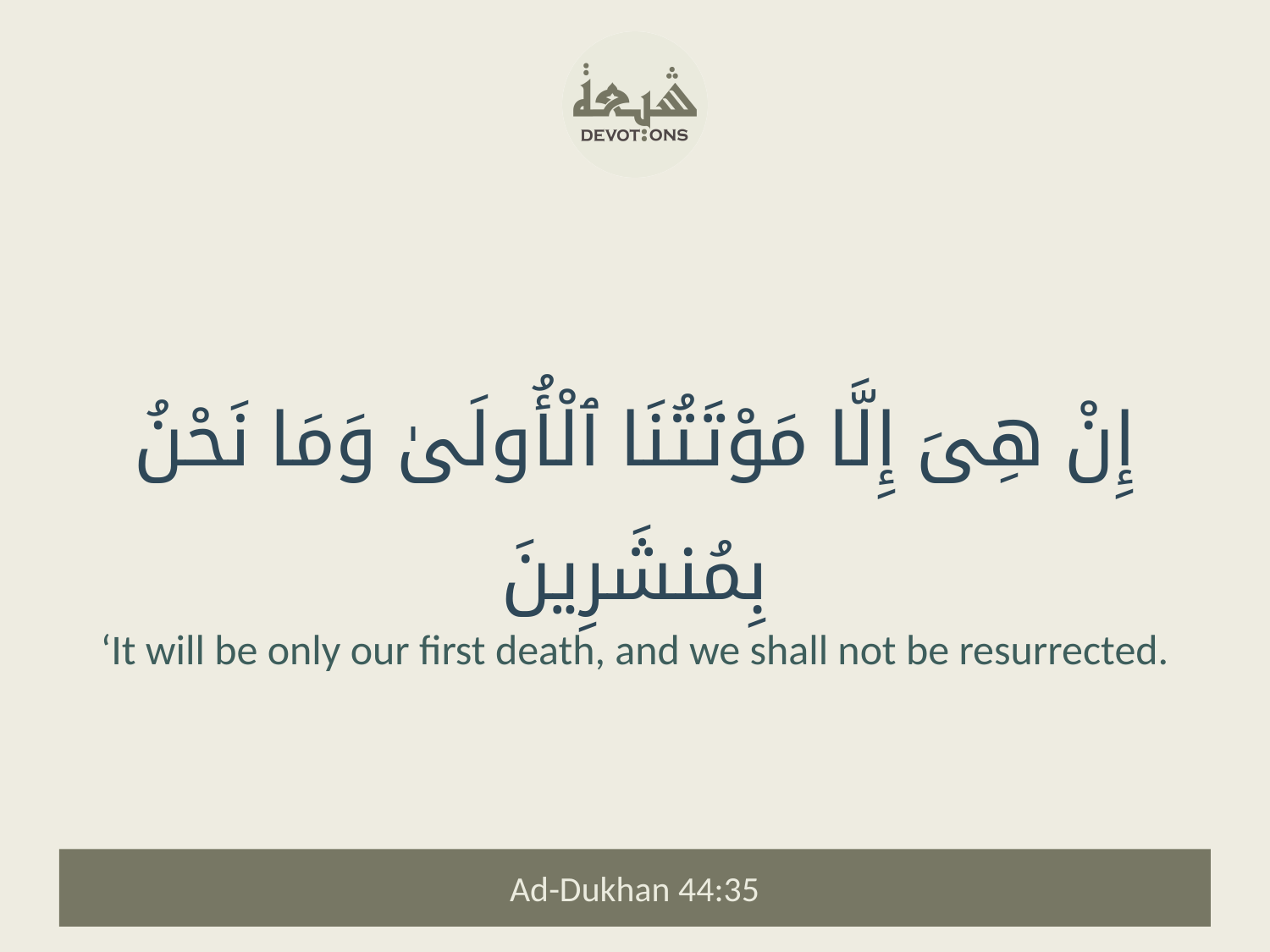

إِنْ هِىَ إِلَّا مَوْتَتُنَا ٱلْأُولَىٰ وَمَا نَحْنُ بِمُنشَرِينَ
‘It will be only our first death, and we shall not be resurrected.
Ad-Dukhan 44:35